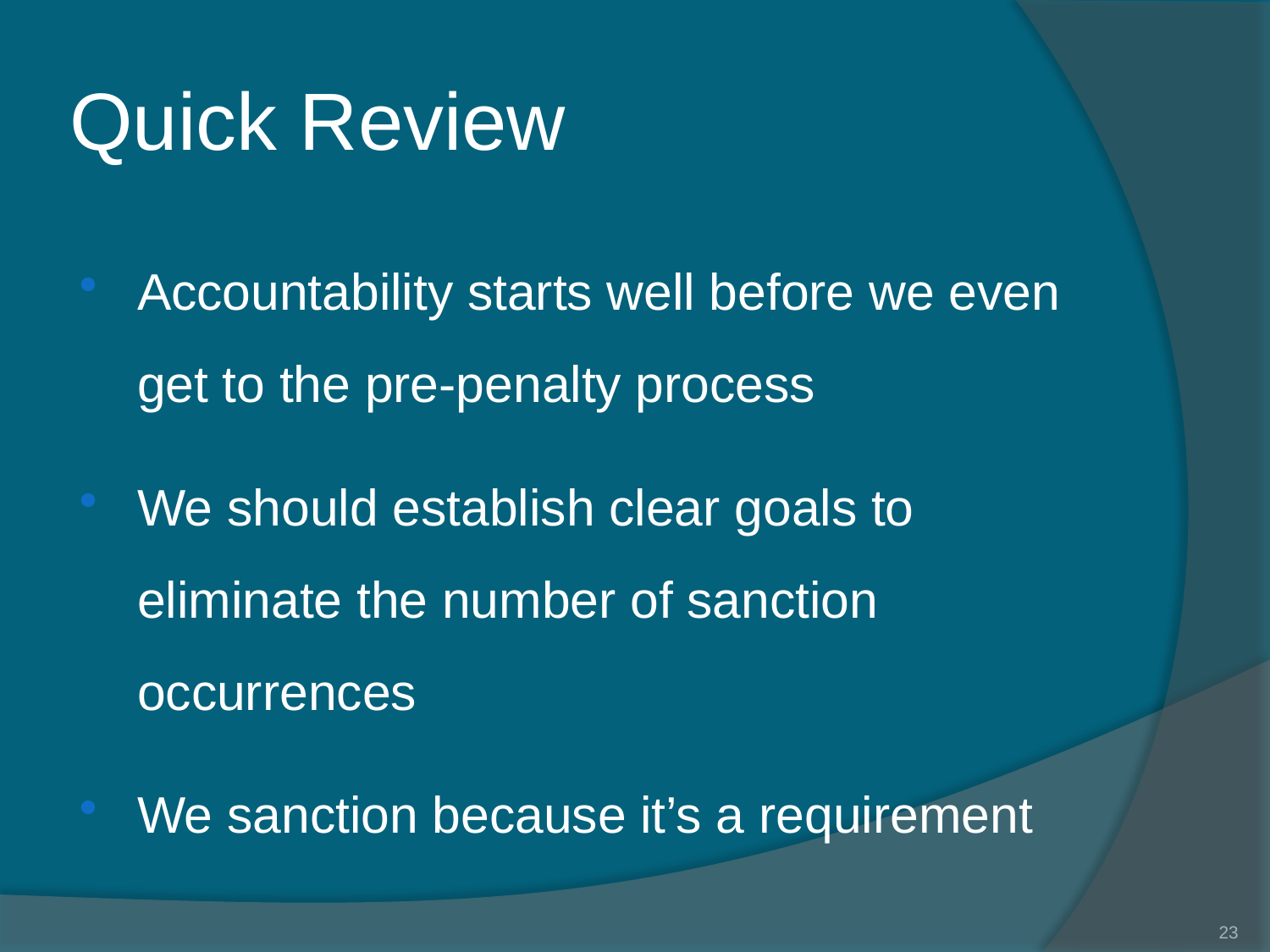

# Quick Review
Accountability starts well before we even get to the pre-penalty process
We should establish clear goals to eliminate the number of sanction occurrences
We sanction because it’s a requirement

23